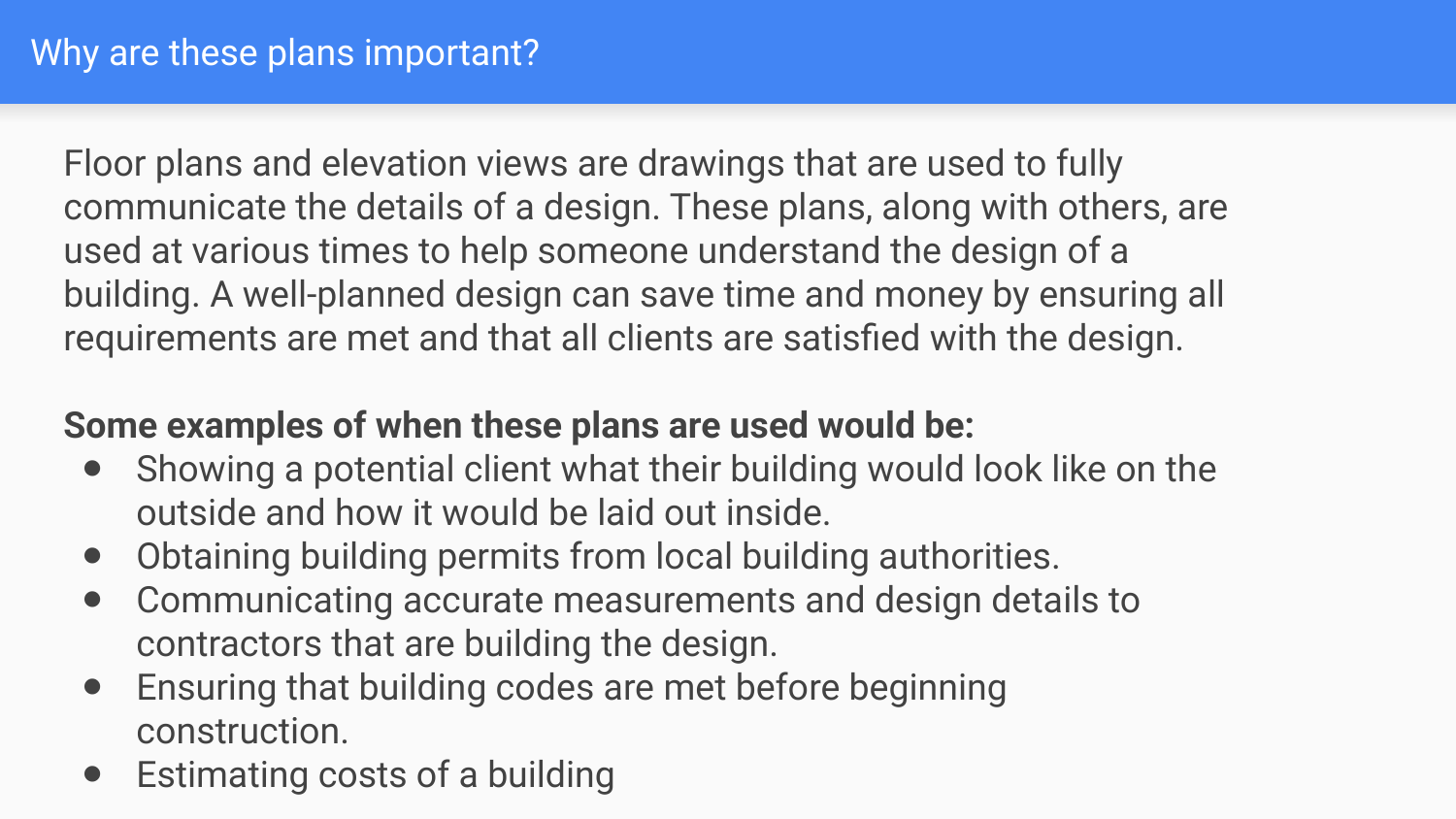

# Why are these plans important?
Floor plans and elevation views are drawings that are used to fully communicate the details of a design. These plans, along with others, are used at various times to help someone understand the design of a building. A well-planned design can save time and money by ensuring all requirements are met and that all clients are satisfied with the design.

Some examples of when these plans are used would be:
Showing a potential client what their building would look like on the outside and how it would be laid out inside.
Obtaining building permits from local building authorities.
Communicating accurate measurements and design details to contractors that are building the design.
Ensuring that building codes are met before beginning construction.
Estimating costs of a building